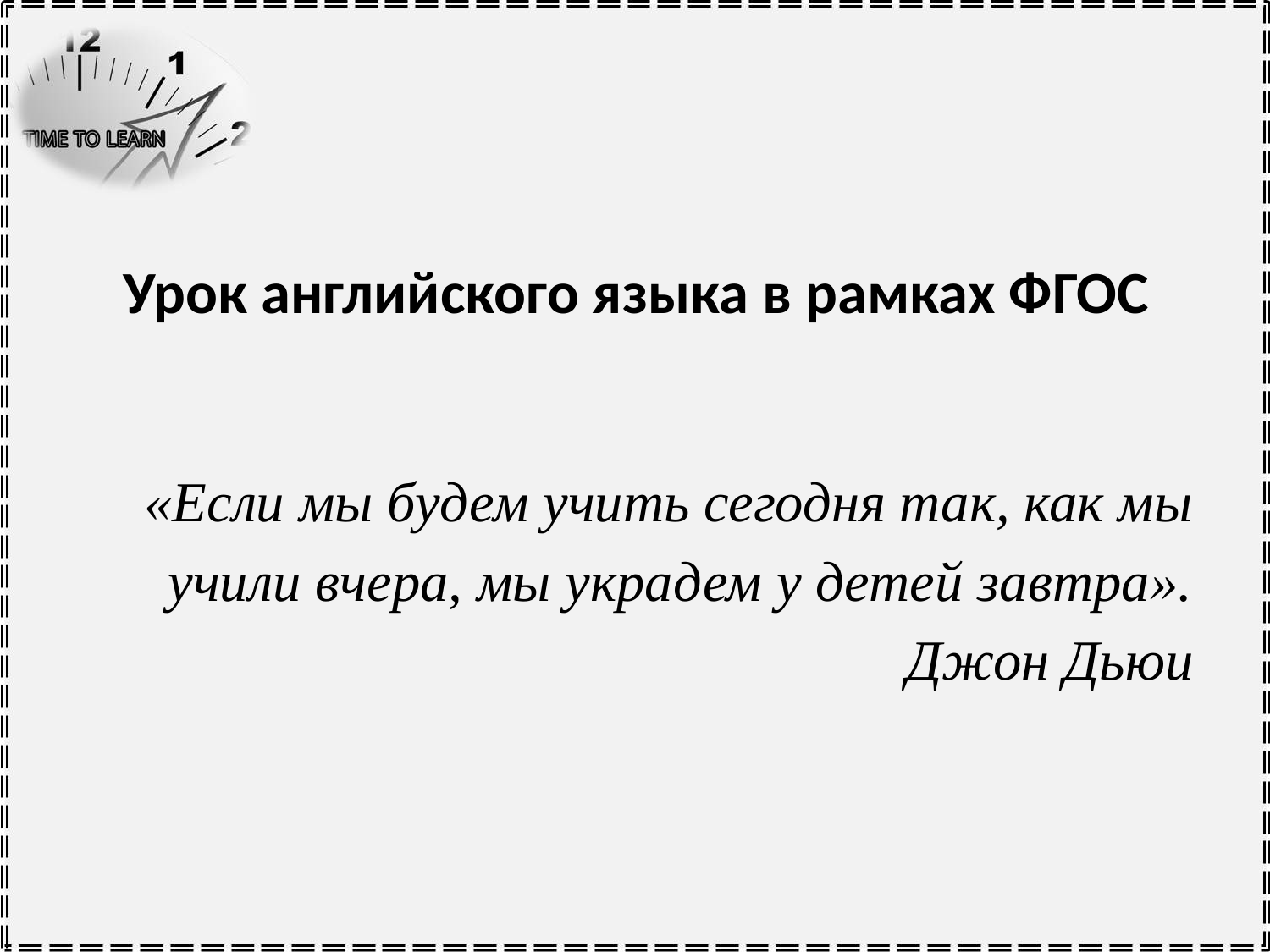

«Если мы будем учить сегодня так, как мы
учили вчера, мы украдем у детей завтра».
Джон Дьюи

# Урок английского языка в рамках ФГОС